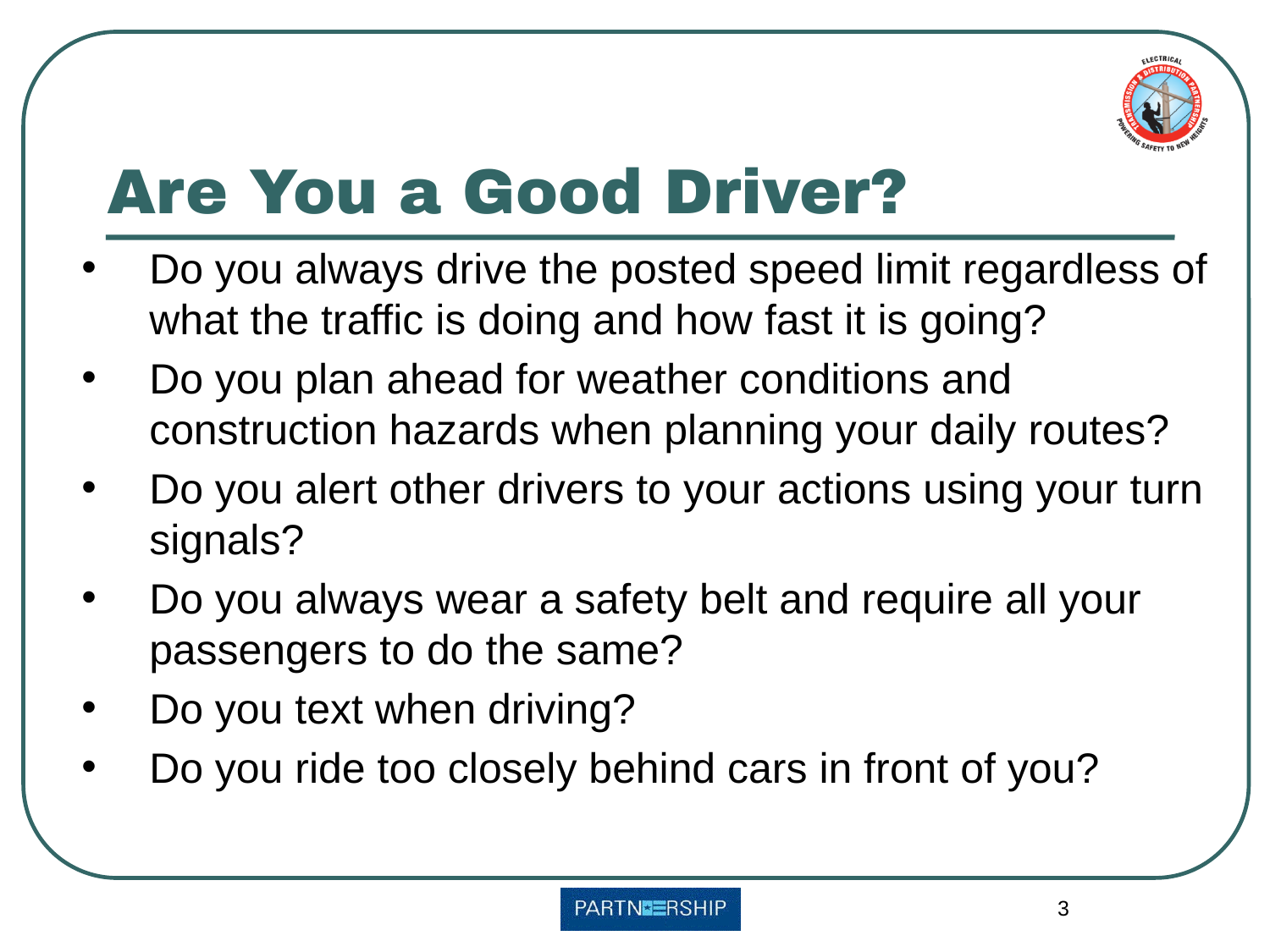

# Are You a Good Driver?
Do you always drive the posted speed limit regardless of what the traffic is doing and how fast it is going?
Do you plan ahead for weather conditions and construction hazards when planning your daily routes?
Do you alert other drivers to your actions using your turn signals?
Do you always wear a safety belt and require all your passengers to do the same?
Do you text when driving?
Do you ride too closely behind cars in front of you?
3